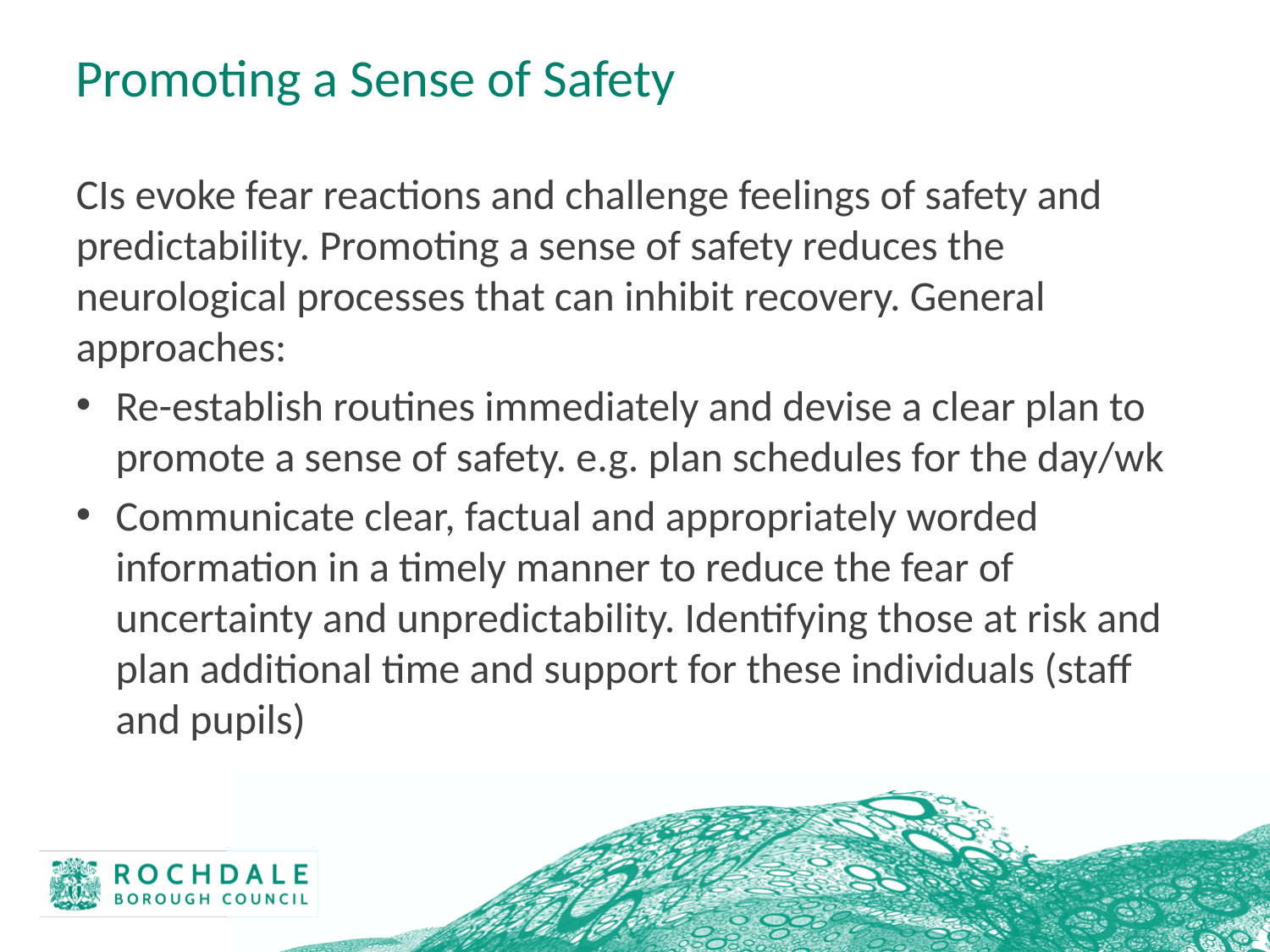

# Promoting a Sense of Safety
CIs evoke fear reactions and challenge feelings of safety and predictability. Promoting a sense of safety reduces the neurological processes that can inhibit recovery. General approaches:
Re-establish routines immediately and devise a clear plan to promote a sense of safety. e.g. plan schedules for the day/wk
Communicate clear, factual and appropriately worded information in a timely manner to reduce the fear of uncertainty and unpredictability. Identifying those at risk and plan additional time and support for these individuals (staff and pupils)